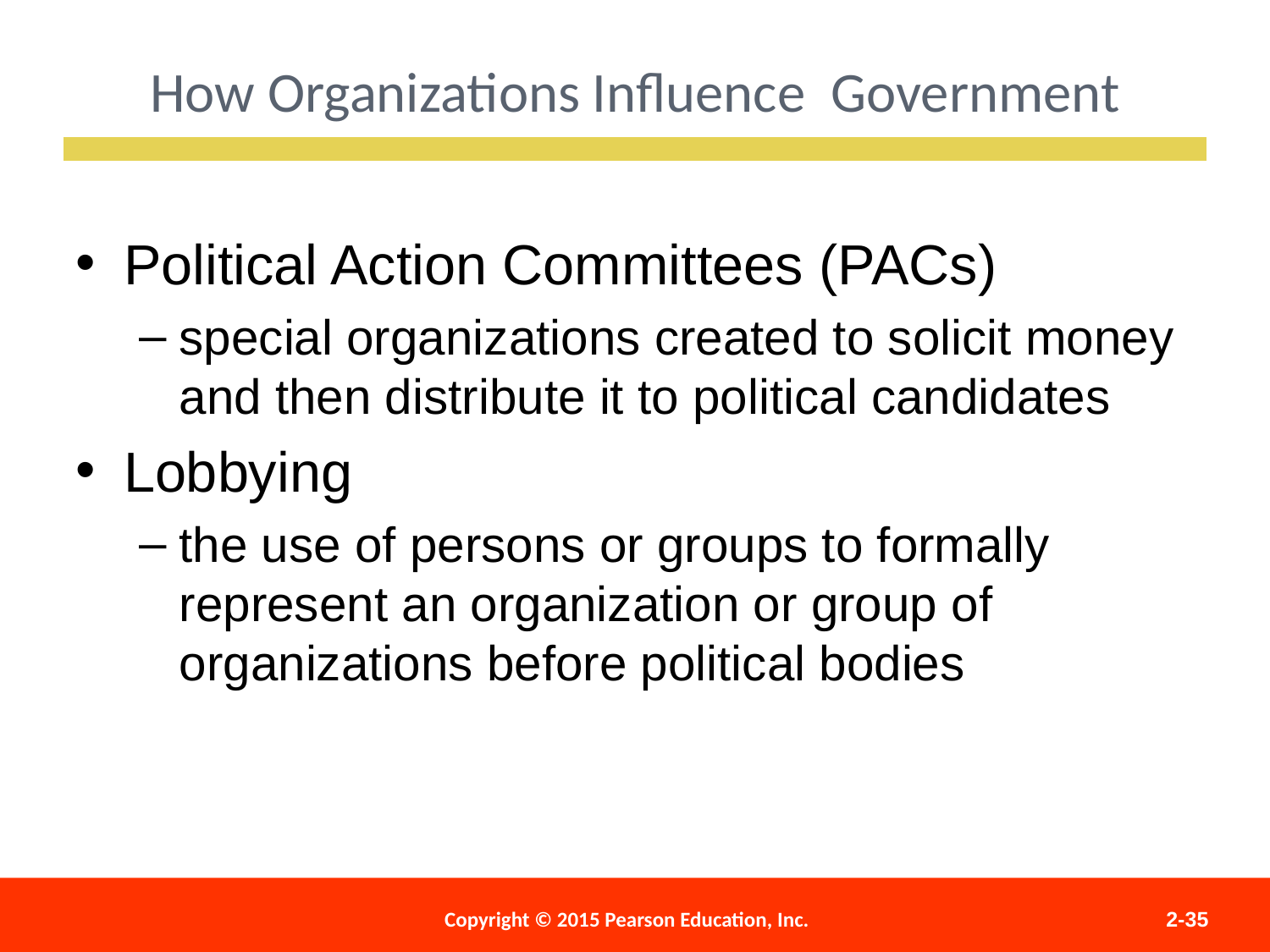

How Organizations Influence  Government
Political Action Committees (PACs)
special organizations created to solicit money and then distribute it to political candidates
Lobbying
the use of persons or groups to formally represent an organization or group of organizations before political bodies